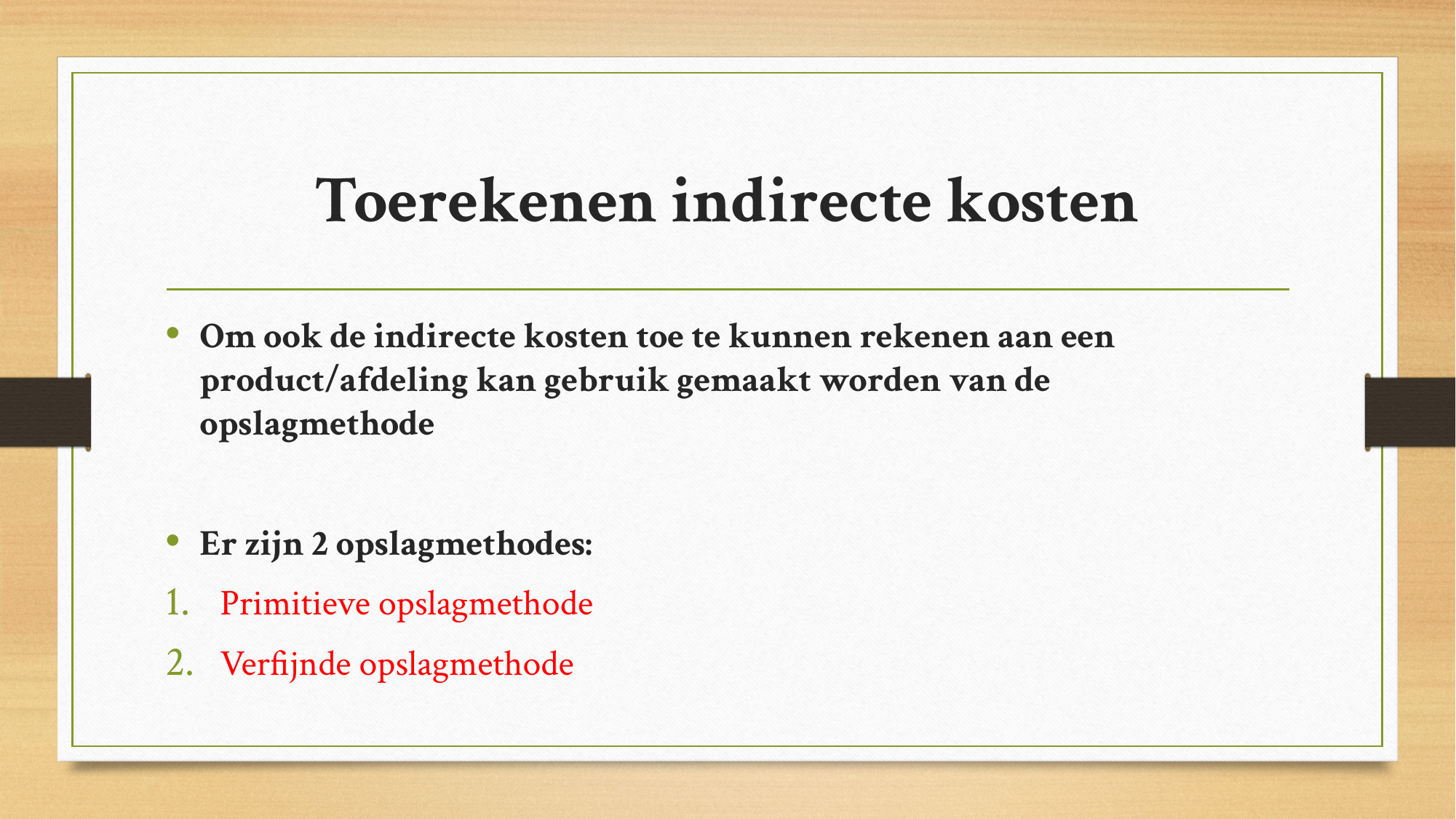

# Toerekenen indirecte kosten
Om ook de indirecte kosten toe te kunnen rekenen aan een product/afdeling kan gebruik gemaakt worden van de opslagmethode

Er zijn 2 opslagmethodes:
Primitieve opslagmethode
Verfijnde opslagmethode